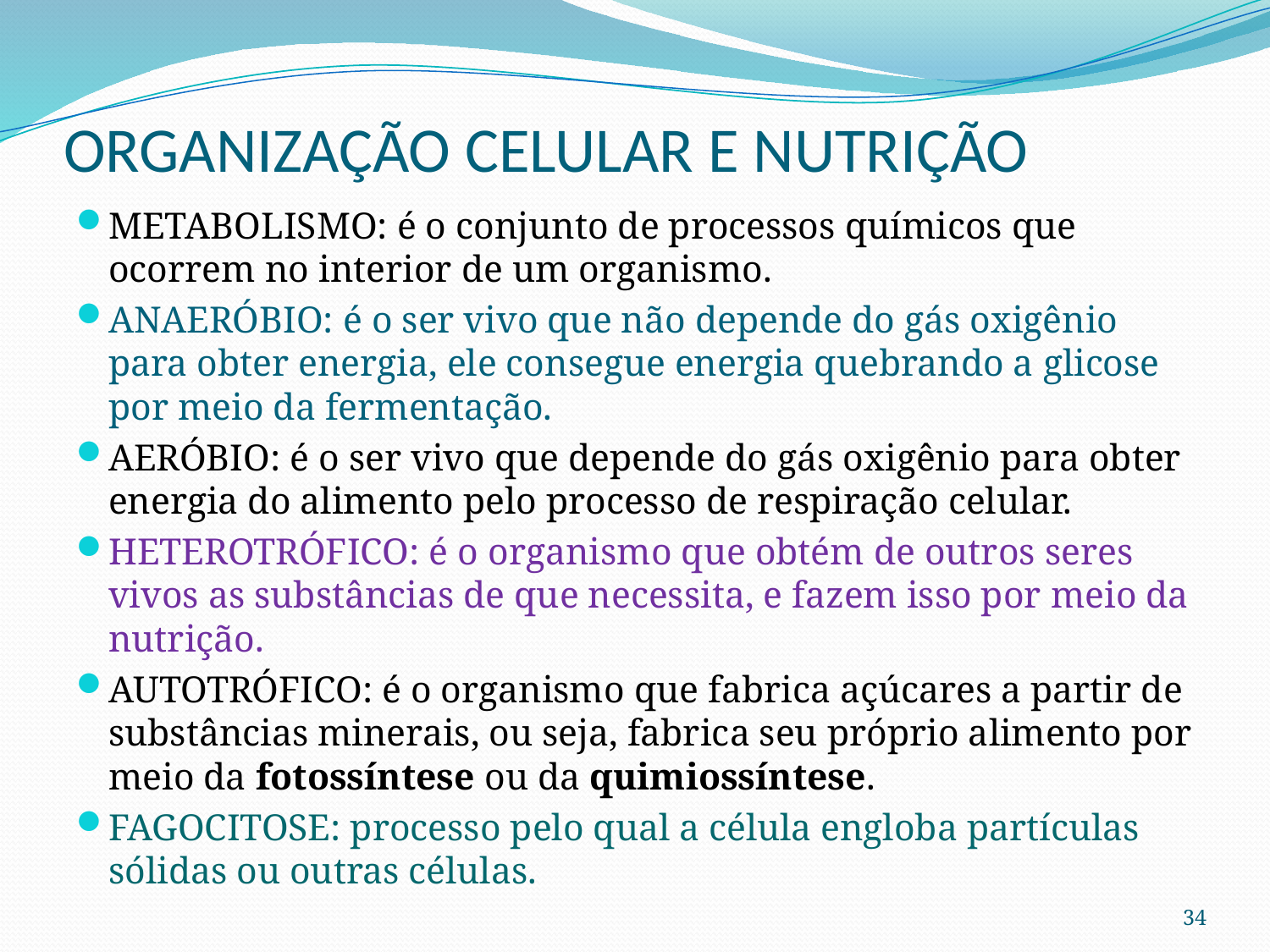

# ORGANIZAÇÃO CELULAR E NUTRIÇÃO
METABOLISMO: é o conjunto de processos químicos que ocorrem no interior de um organismo.
ANAERÓBIO: é o ser vivo que não depende do gás oxigênio para obter energia, ele consegue energia quebrando a glicose por meio da fermentação.
AERÓBIO: é o ser vivo que depende do gás oxigênio para obter energia do alimento pelo processo de respiração celular.
HETEROTRÓFICO: é o organismo que obtém de outros seres vivos as substâncias de que necessita, e fazem isso por meio da nutrição.
AUTOTRÓFICO: é o organismo que fabrica açúcares a partir de substâncias minerais, ou seja, fabrica seu próprio alimento por meio da fotossíntese ou da quimiossíntese.
FAGOCITOSE: processo pelo qual a célula engloba partículas sólidas ou outras células.

34